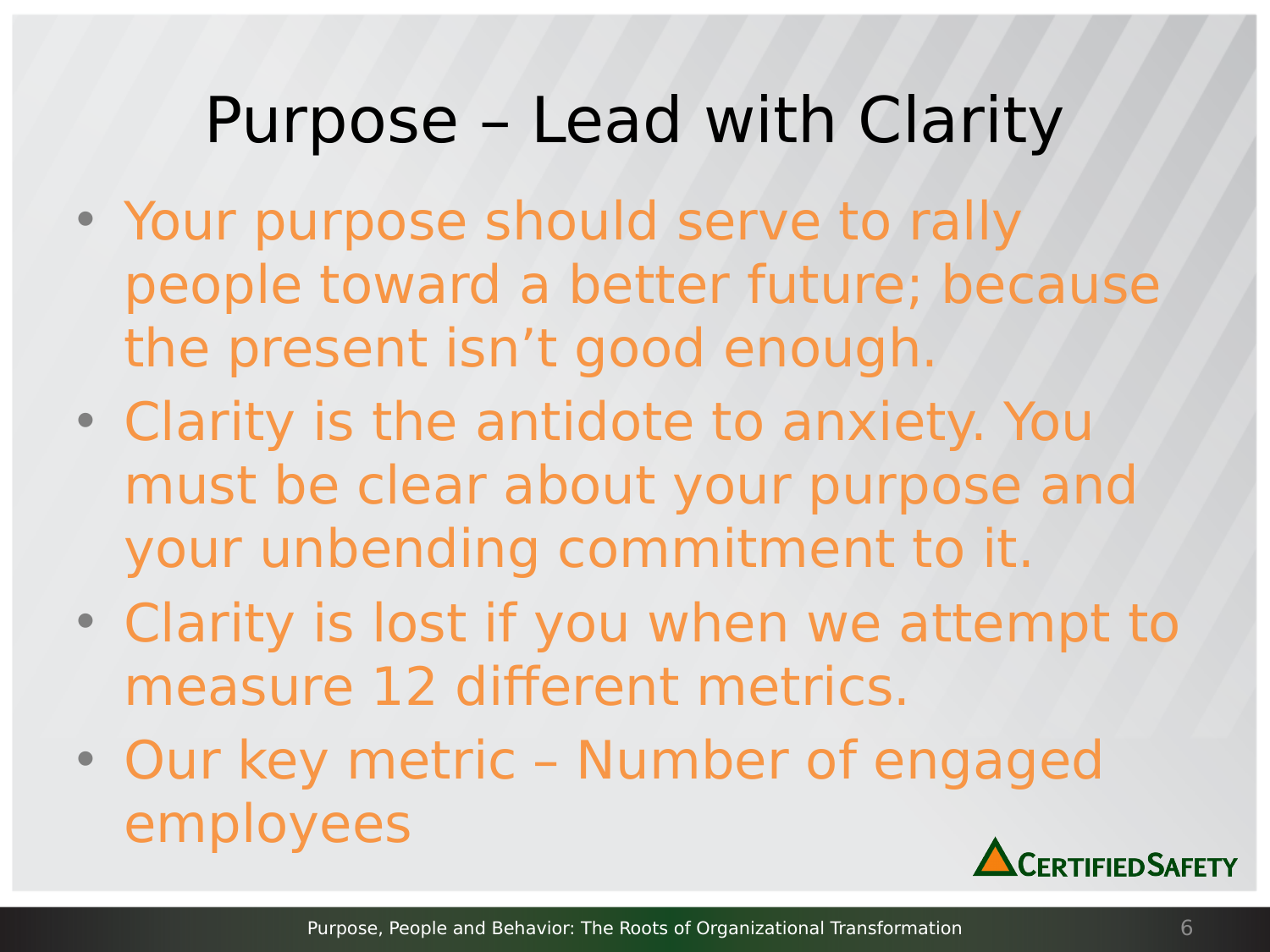

# Purpose – Lead with Clarity
Your purpose should serve to rally people toward a better future; because the present isn’t good enough.
Clarity is the antidote to anxiety. You must be clear about your purpose and your unbending commitment to it.
Clarity is lost if you when we attempt to measure 12 different metrics.
Our key metric – Number of engaged employees
6
Purpose, People and Behavior: The Roots of Organizational Transformation